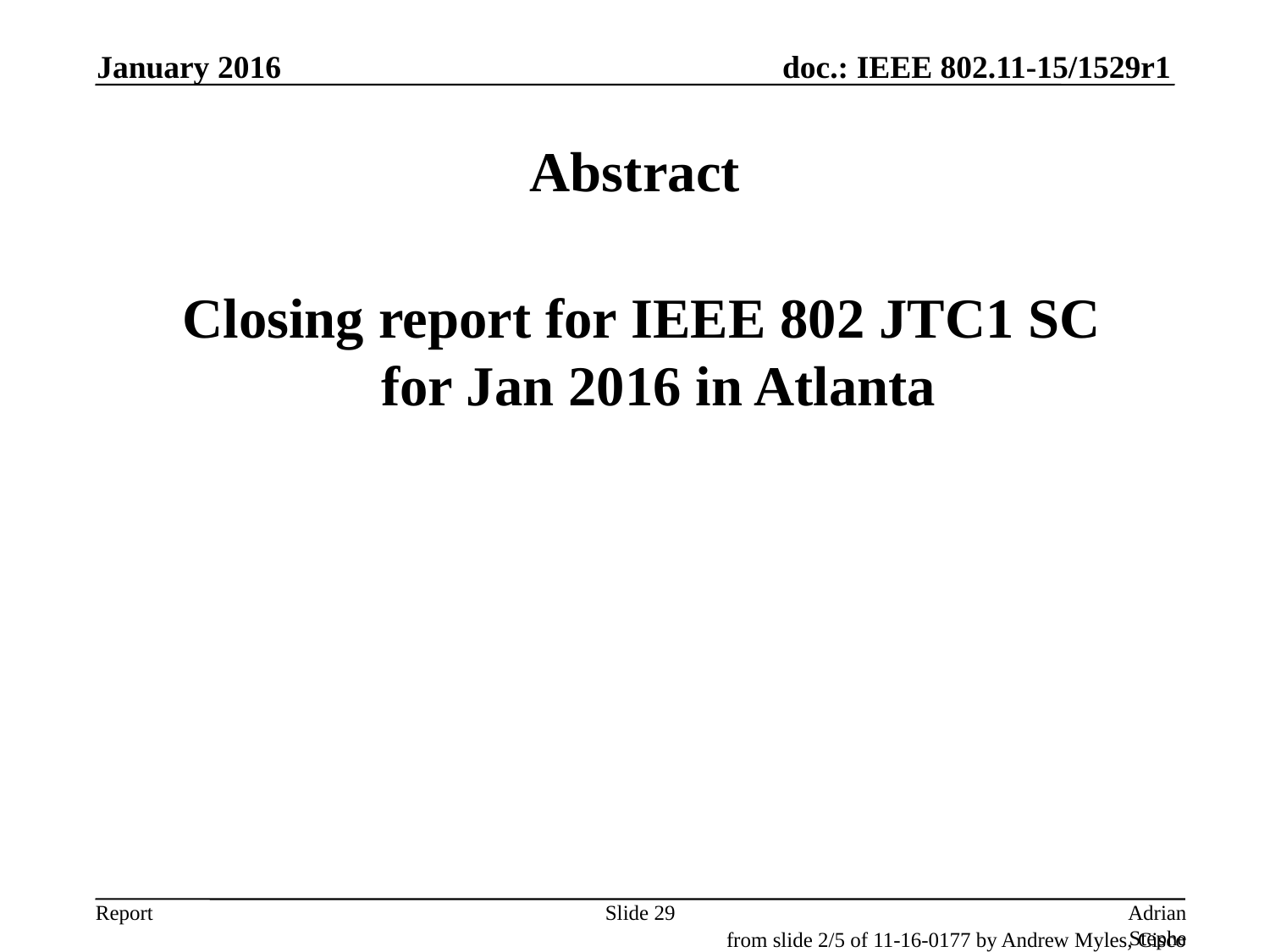

January 2016
# Abstract
 Closing report for IEEE 802 JTC1 SC
for Jan 2016 in Atlanta
Slide 29
Adrian Stephens, Intel Corporation
from slide 2/5 of 11-16-0177 by Andrew Myles, Cisco